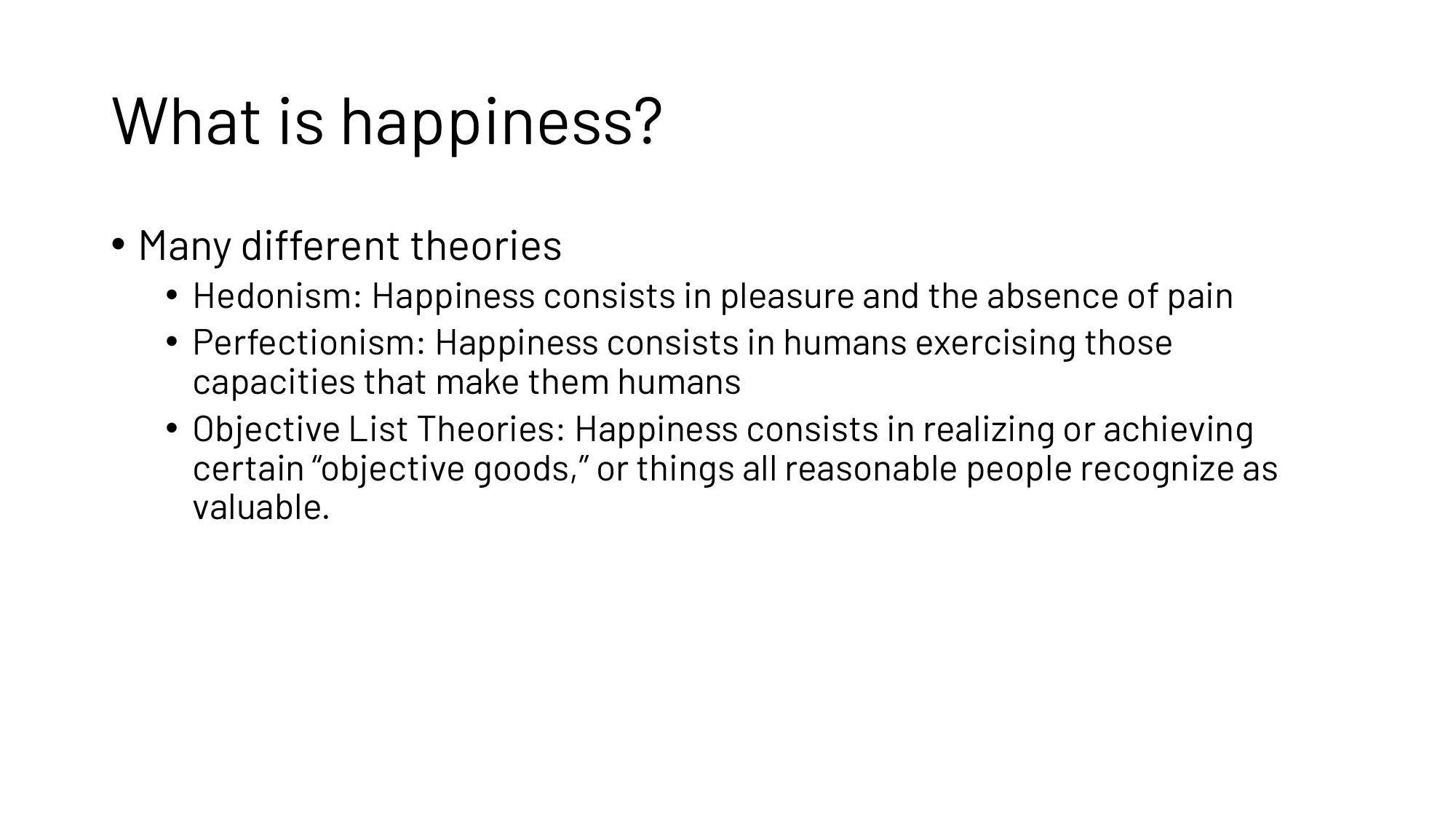

# What is happiness?
Many different theories
Hedonism: Happiness consists in pleasure and the absence of pain
Perfectionism: Happiness consists in humans exercising those capacities that make them humans
Objective List Theories: Happiness consists in realizing or achieving certain “objective goods,” or things all reasonable people recognize as valuable.